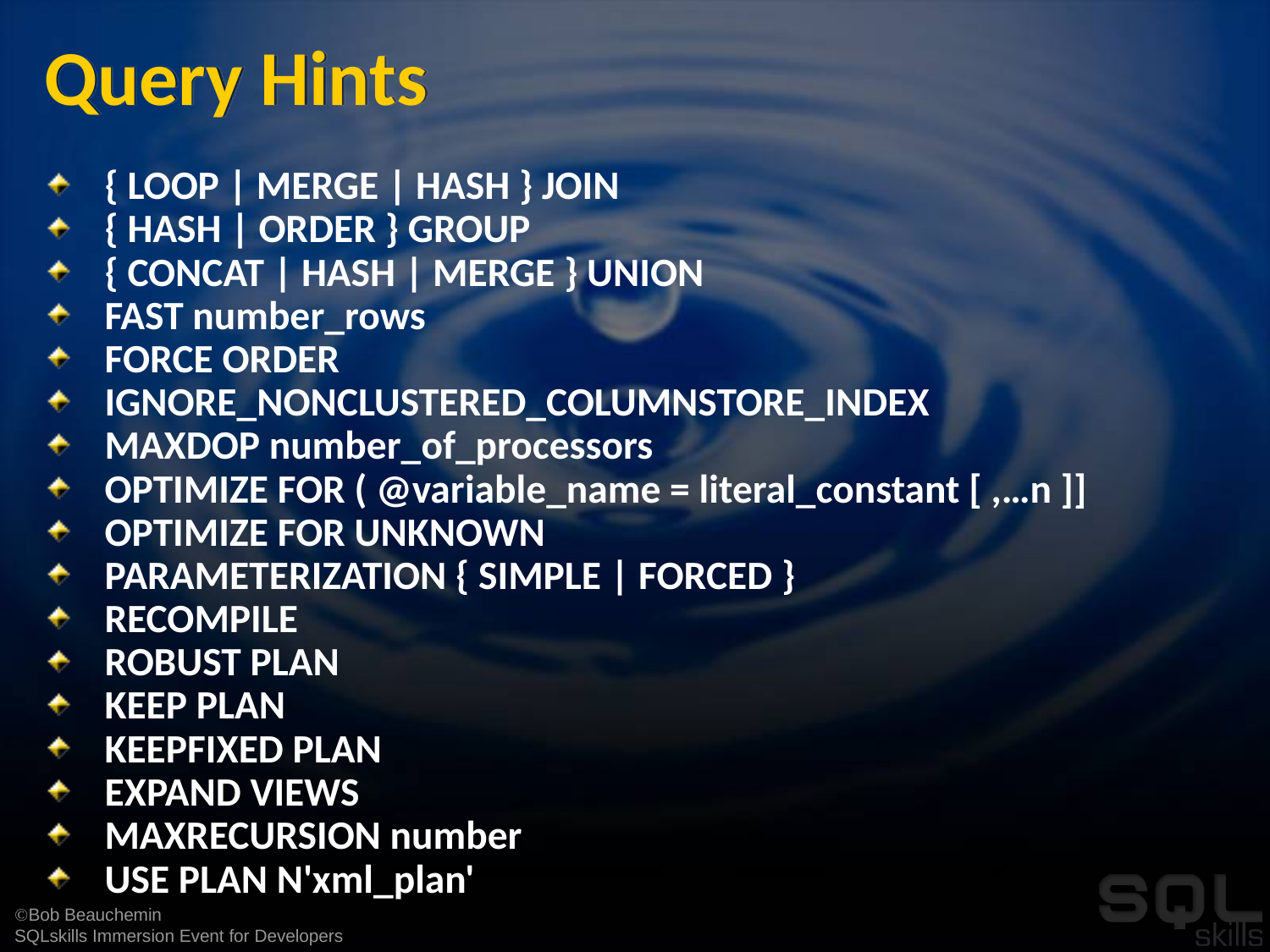

# Query Hints
{ LOOP | MERGE | HASH } JOIN
{ HASH | ORDER } GROUP
{ CONCAT | HASH | MERGE } UNION
FAST number_rows
FORCE ORDER
IGNORE_NONCLUSTERED_COLUMNSTORE_INDEX
MAXDOP number_of_processors
OPTIMIZE FOR ( @variable_name = literal_constant [ ,…n ]]
OPTIMIZE FOR UNKNOWN
PARAMETERIZATION { SIMPLE | FORCED }
RECOMPILE
ROBUST PLAN
KEEP PLAN
KEEPFIXED PLAN
EXPAND VIEWS
MAXRECURSION number
USE PLAN N'xml_plan'